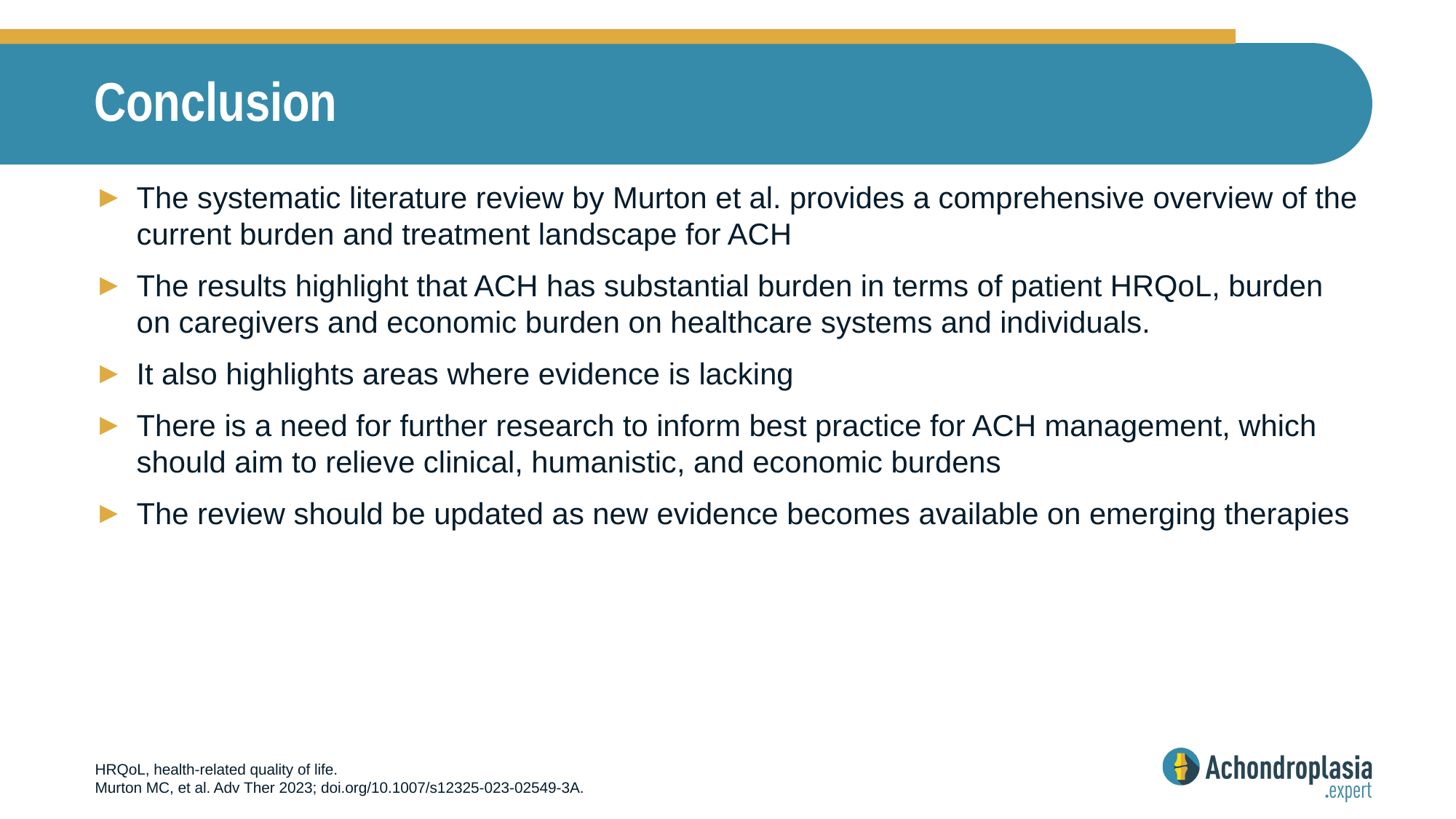

# Conclusion
The systematic literature review by Murton et al. provides a comprehensive overview of the current burden and treatment landscape for ACH
The results highlight that ACH has substantial burden in terms of patient HRQoL, burden on caregivers and economic burden on healthcare systems and individuals.
It also highlights areas where evidence is lacking
There is a need for further research to inform best practice for ACH management, which should aim to relieve clinical, humanistic, and economic burdens
The review should be updated as new evidence becomes available on emerging therapies
HRQoL, health-related quality of life.
Murton MC, et al. Adv Ther 2023; doi.org/10.1007/s12325-023-02549-3A.